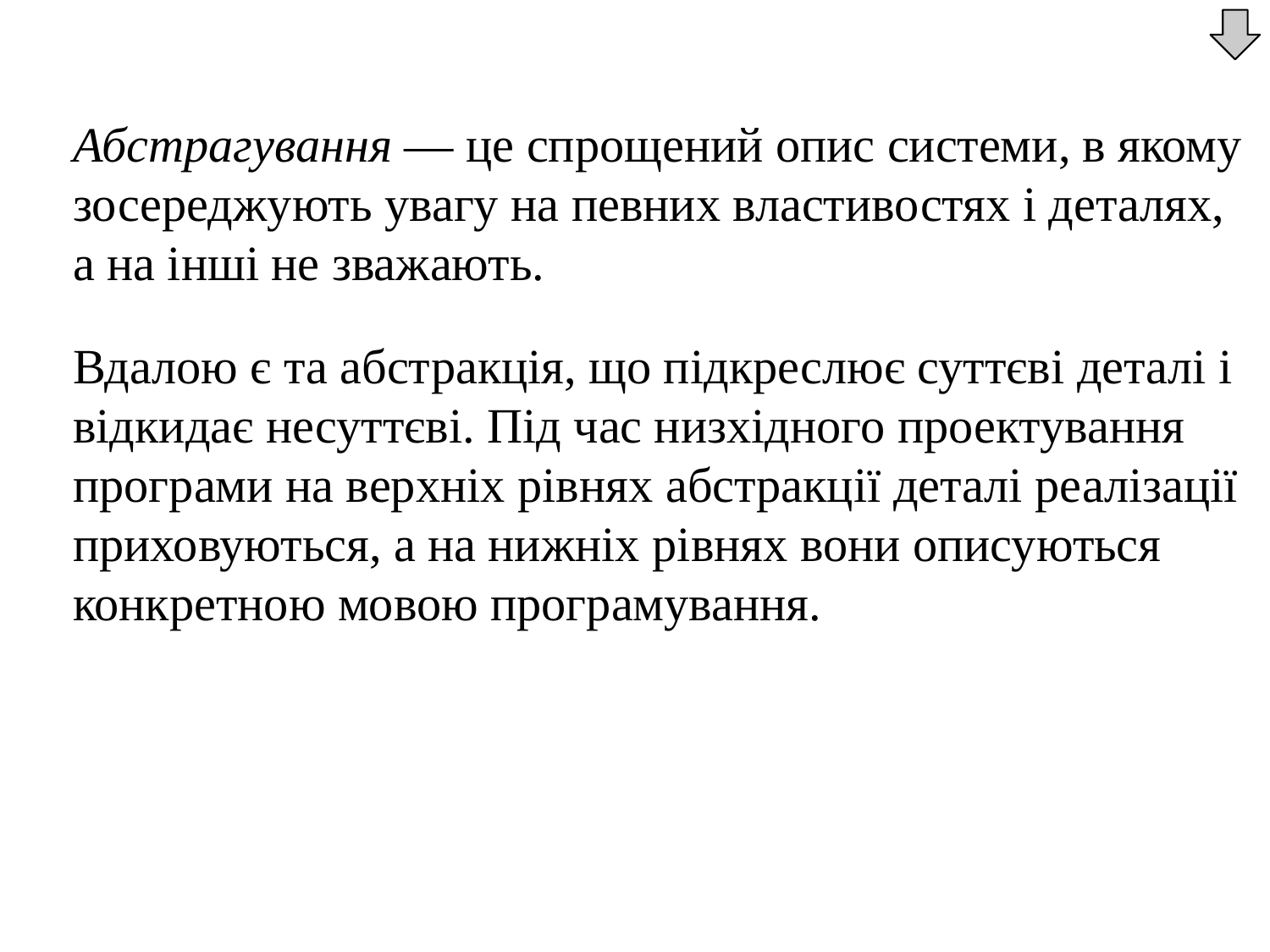

Абстрагування — це спрощений опис системи, в якому зосереджують увагу на певних властивостях і деталях, а на інші не зважають.

	Вдалою є та абстракція, що підкреслює суттєві деталі і відкидає несуттєві. Під час низхідного проектування програми на верхніх рівнях абстракції деталі реалізації приховуються, а на нижніх рівнях вони описуються конкретною мовою програмування.